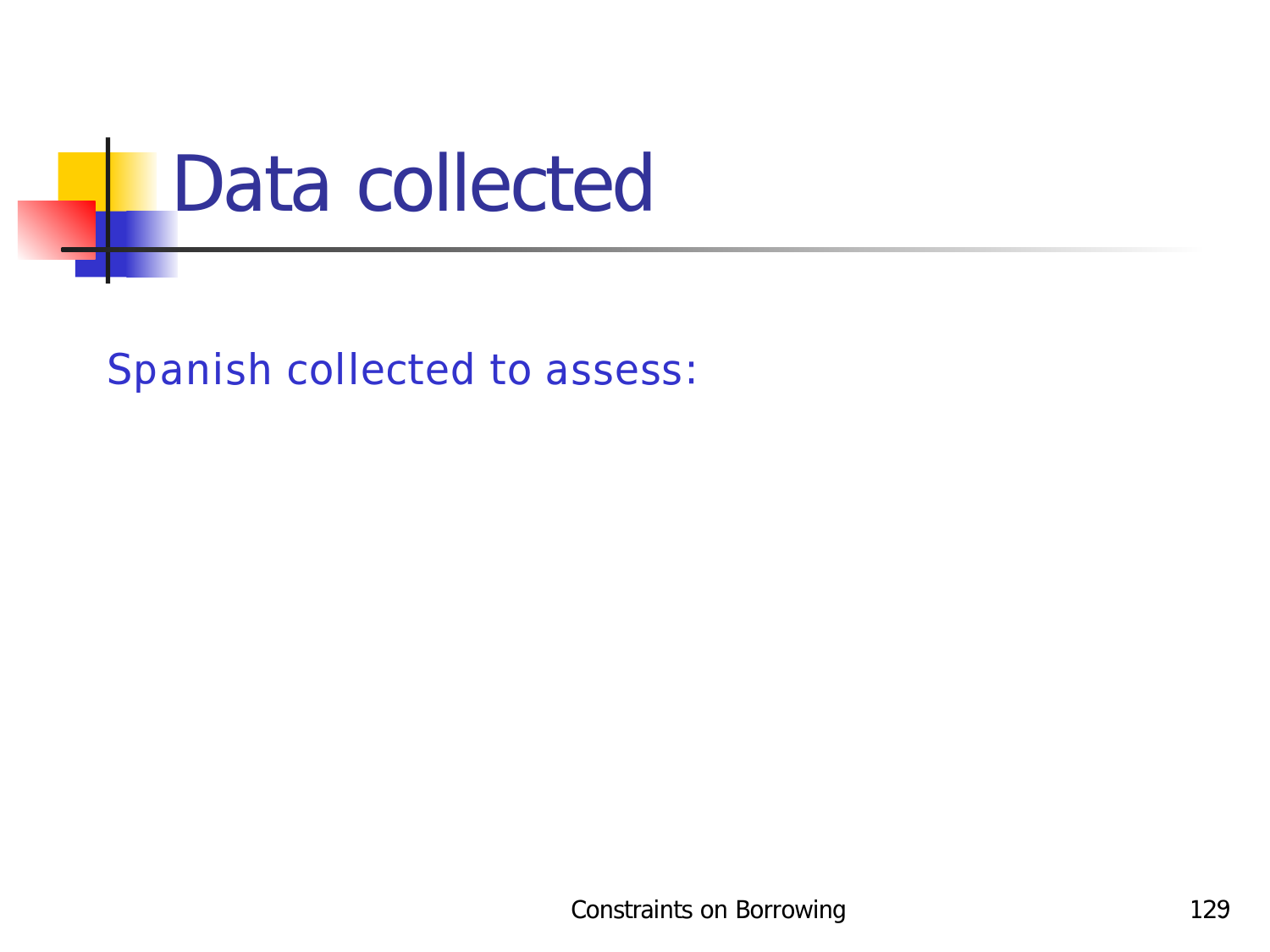

# Data collected
Spanish collected to assess:

Constraints on Borrowing
129